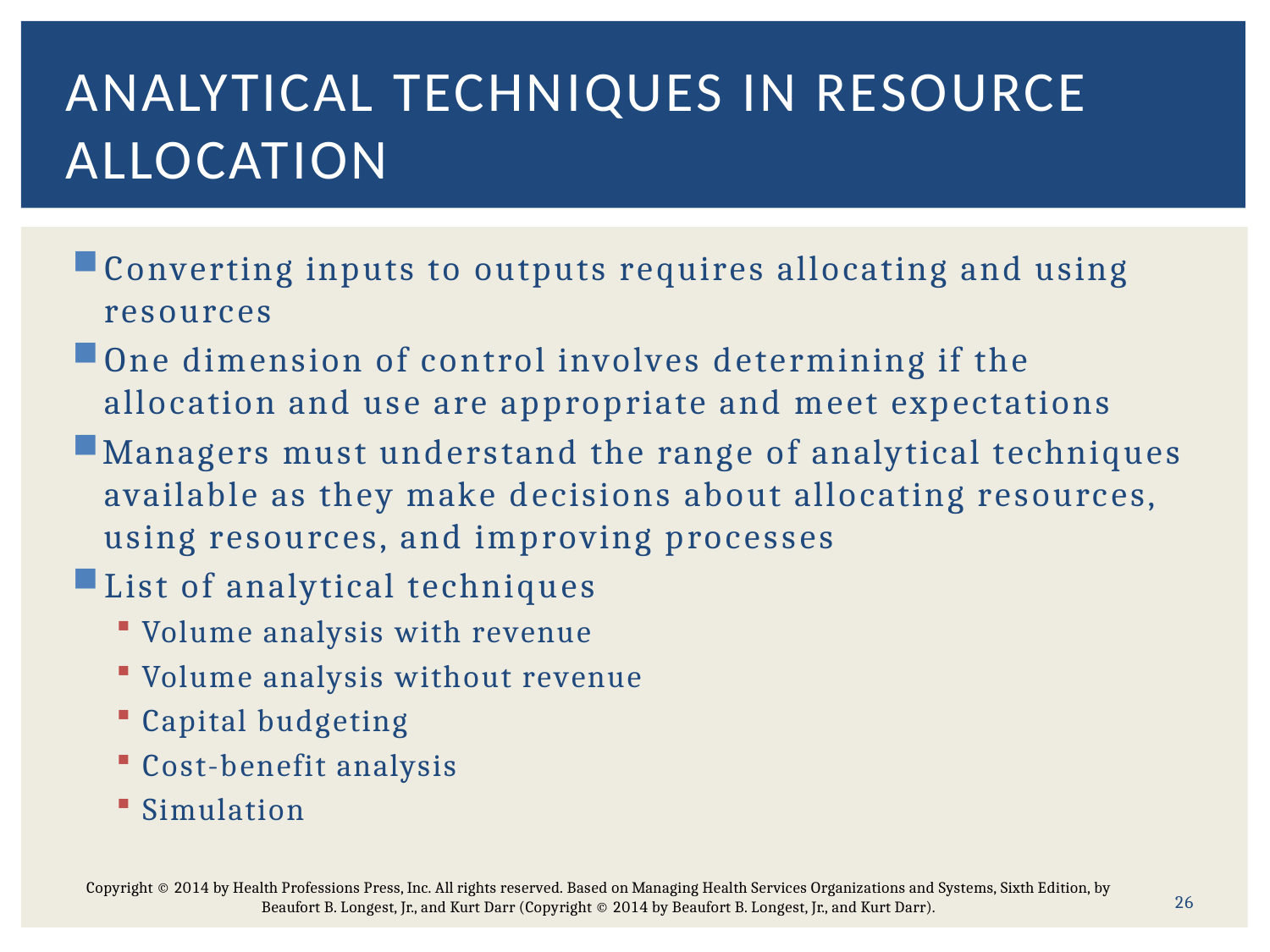

# Analytical techniques in resource allocation
Converting inputs to outputs requires allocating and using resources
One dimension of control involves determining if the allocation and use are appropriate and meet expectations
Managers must understand the range of analytical techniques available as they make decisions about allocating resources, using resources, and improving processes
List of analytical techniques
Volume analysis with revenue
Volume analysis without revenue
Capital budgeting
Cost-benefit analysis
Simulation

26